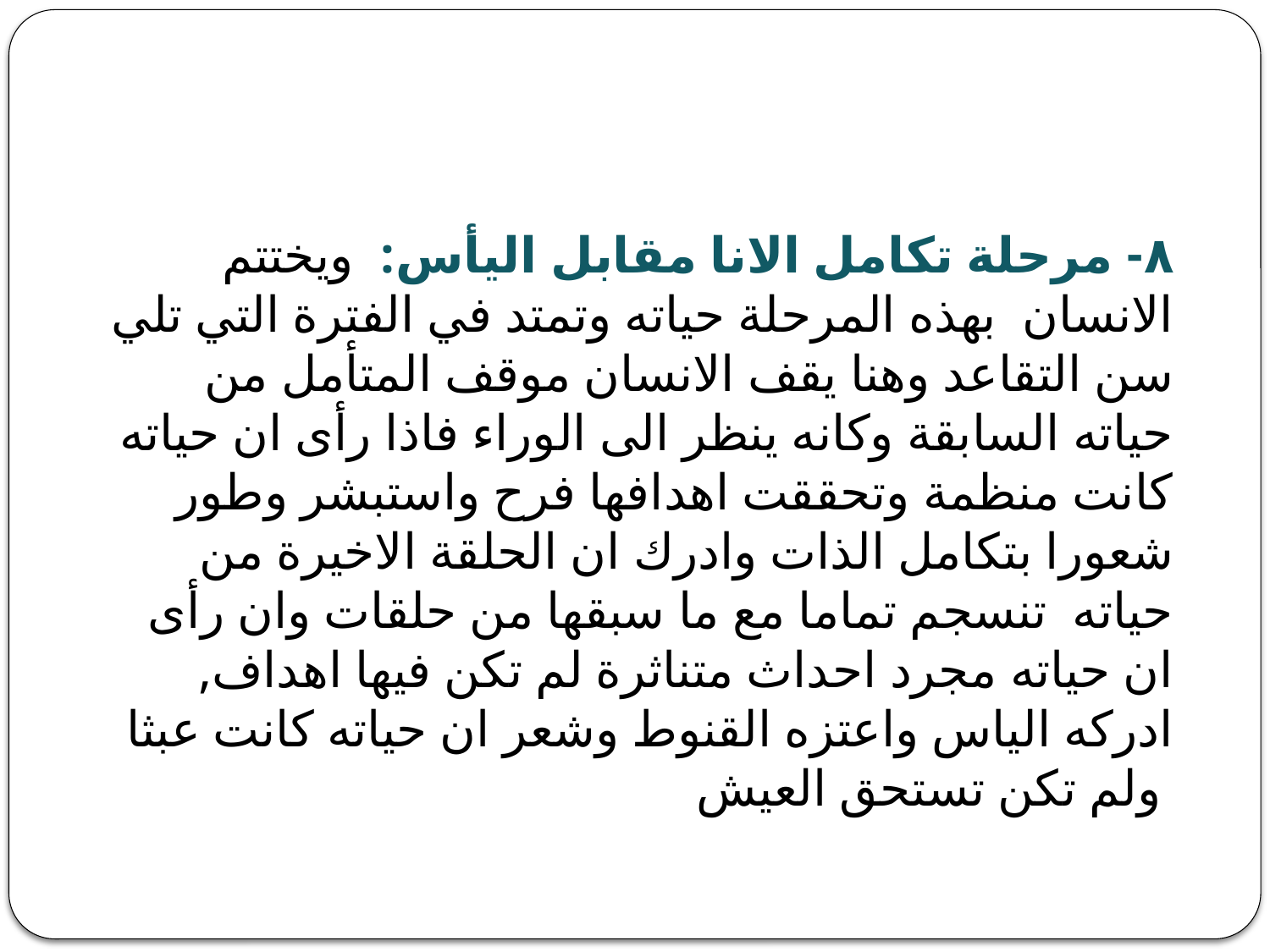

٨- مرحلة تكامل الانا مقابل اليأس:  ويختتم الانسان  بهذه المرحلة حياته وتمتد في الفترة التي تلي سن التقاعد وهنا يقف الانسان موقف المتأمل من حياته السابقة وكانه ينظر الى الوراء فاذا رأى ان حياته كانت منظمة وتحققت اهدافها فرح واستبشر وطور شعورا بتكامل الذات وادرك ان الحلقة الاخيرة من حياته  تنسجم تماما مع ما سبقها من حلقات وان رأى ان حياته مجرد احداث متناثرة لم تكن فيها اهداف, ادركه الياس واعتزه القنوط وشعر ان حياته كانت عبثا ولم تكن تستحق العيش